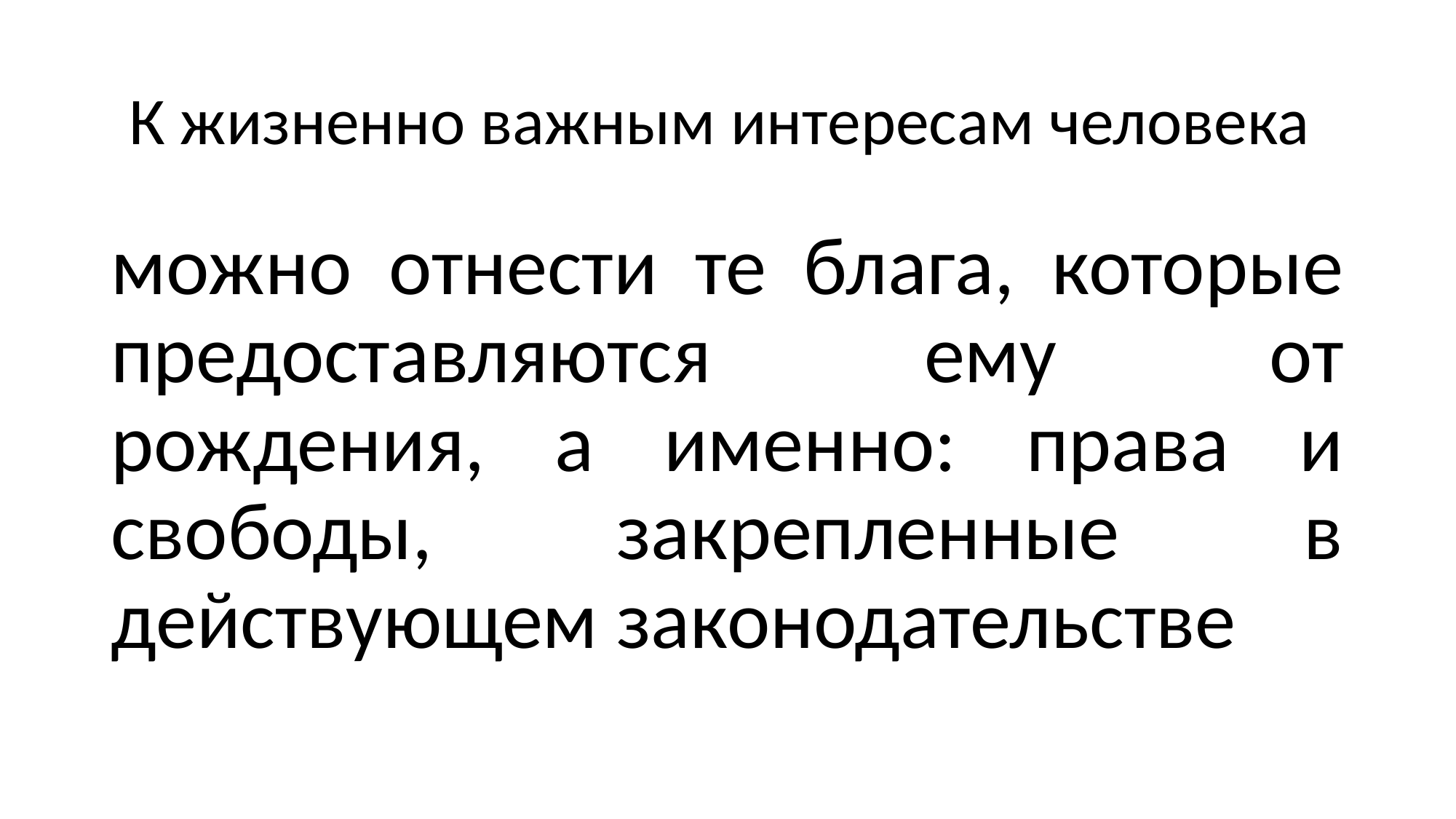

# К жизненно важным интересам человека
можно отнести те блага, которые предоставляются ему от рождения, а именно: права и свободы, закрепленные в действующем законодательстве